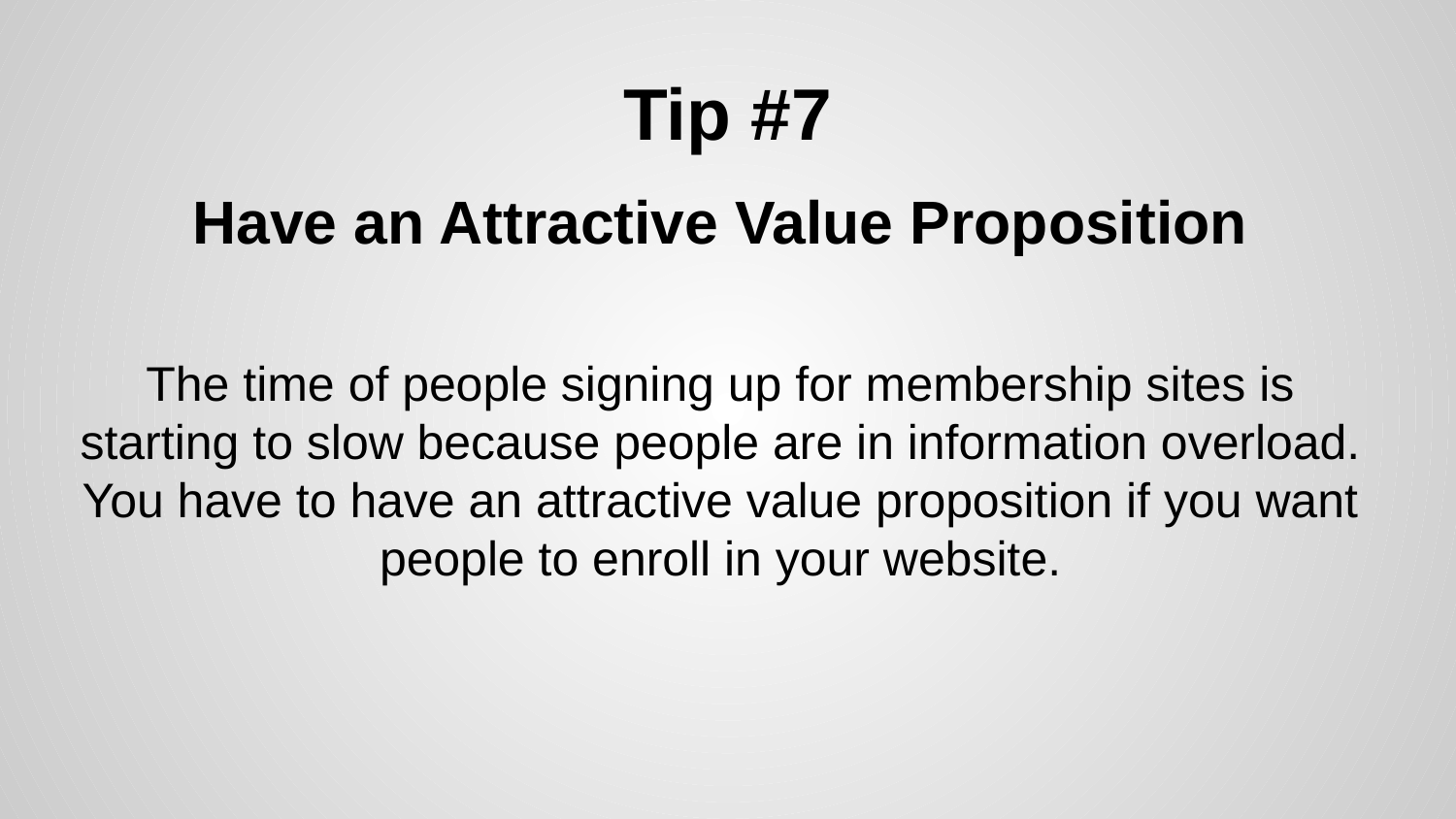

# Tip #7

Have an Attractive Value Proposition

The time of people signing up for membership sites is starting to slow because people are in information overload. You have to have an attractive value proposition if you want people to enroll in your website.